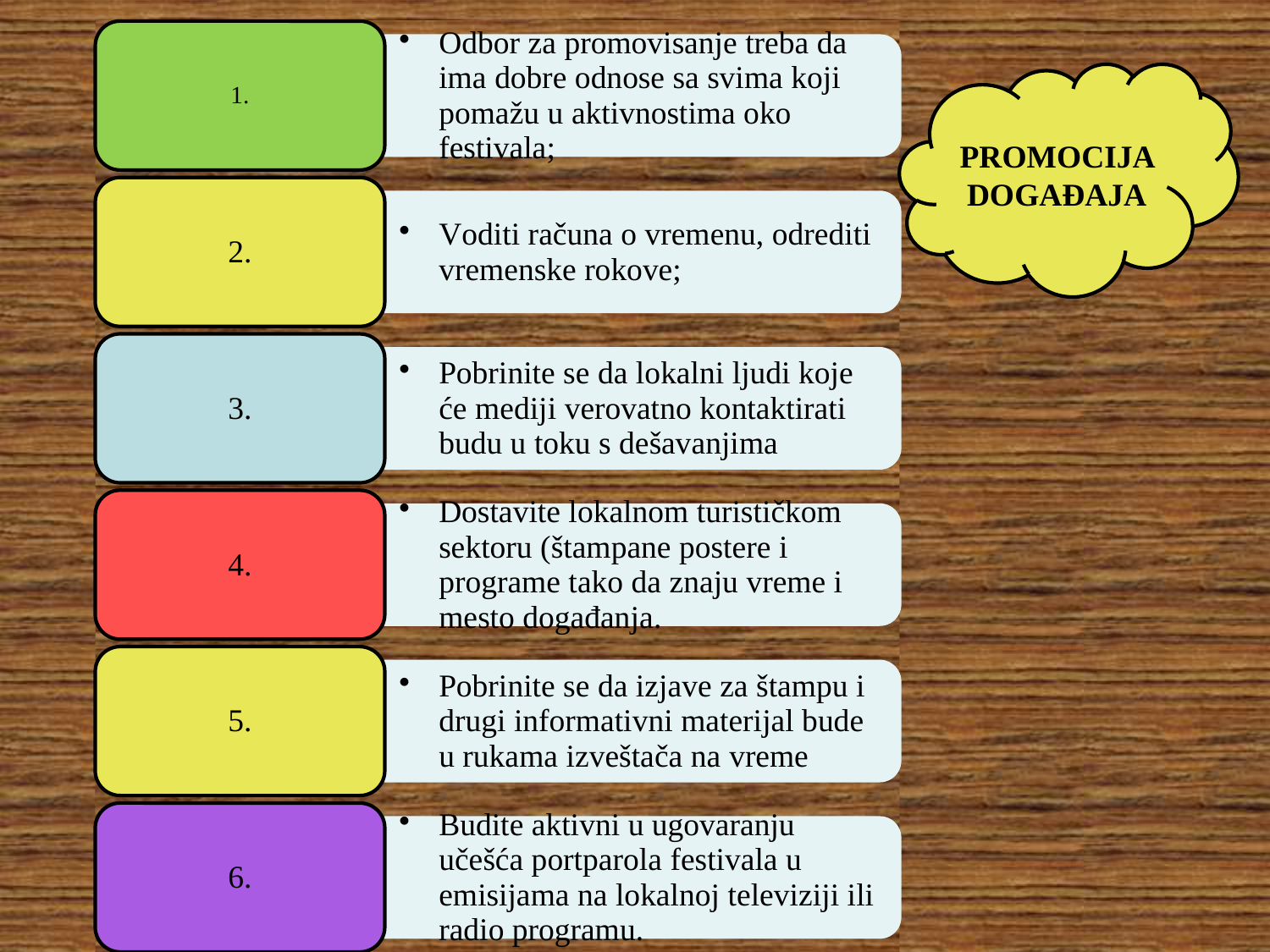

1.
Dostavite lokalnom turističkom sektoru (štampane postere i programe tako da znaju vreme i mesto događanja.
5.
Pobrinite se da izjave za štampu i drugi informativni materijal bude u rukama izveštača na vreme
Voditi računa o vremenu, odrediti vremenske rokove;
3.
2.
4.
Pobrinite se da lokalni ljudi koje će mediji verovatno kontaktirati budu u toku s dešavanjima
6.
Budite aktivni u ugovaranju učešća portparola festivala u emisijama na lokalnoj televiziji ili radio programu.
Odbor za promovisanje treba da ima dobre odnose sa svima koji pomažu u aktivnostima oko festivala;
PROMOCIJA DOGAĐAJA